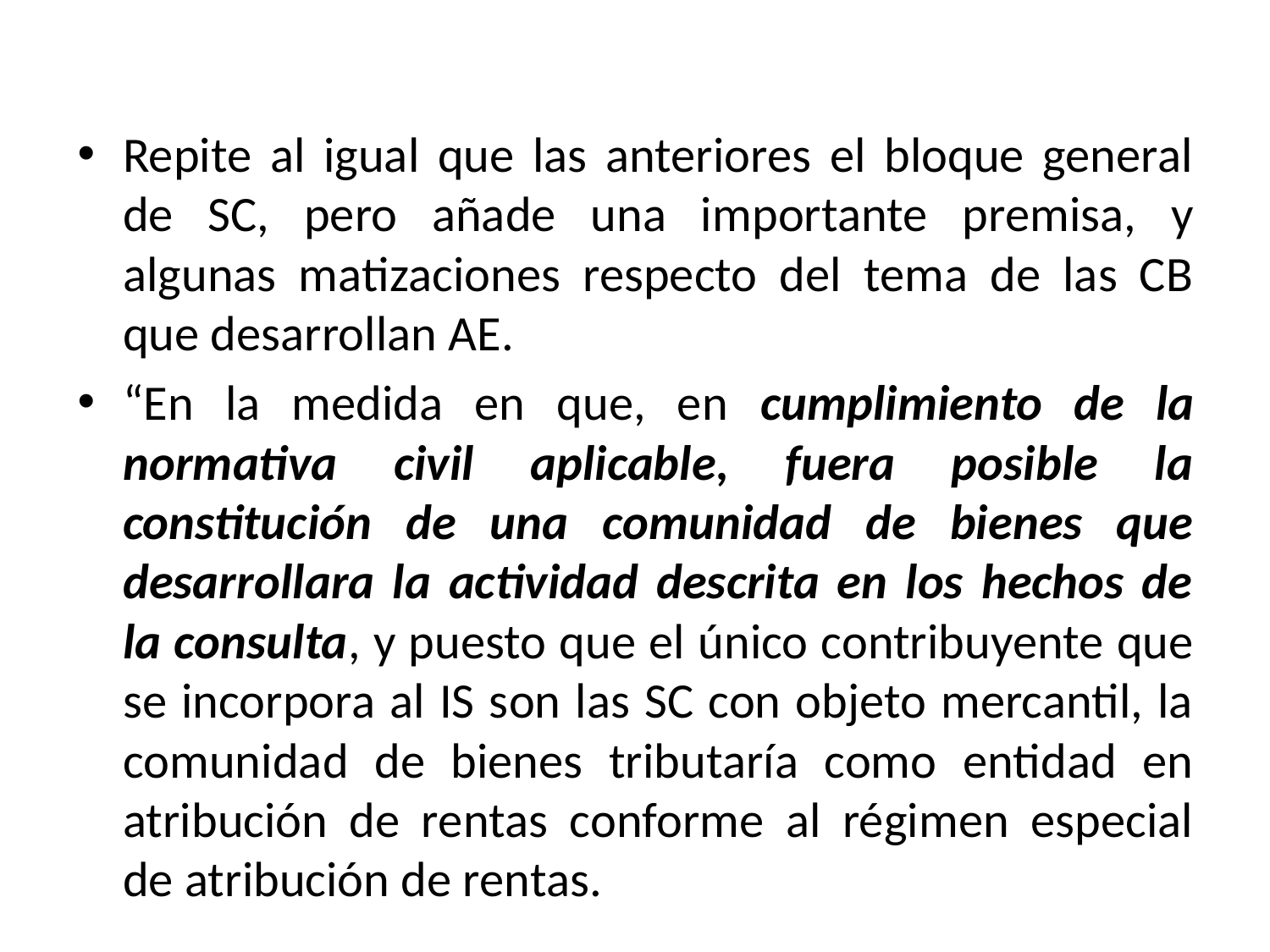

Repite al igual que las anteriores el bloque general de SC, pero añade una importante premisa, y algunas matizaciones respecto del tema de las CB que desarrollan AE.
“En la medida en que, en cumplimiento de la normativa civil aplicable, fuera posible la constitución de una comunidad de bienes que desarrollara la actividad descrita en los hechos de la consulta, y puesto que el único contribuyente que se incorpora al IS son las SC con objeto mercantil, la comunidad de bienes tributaría como entidad en atribución de rentas conforme al régimen especial de atribución de rentas.